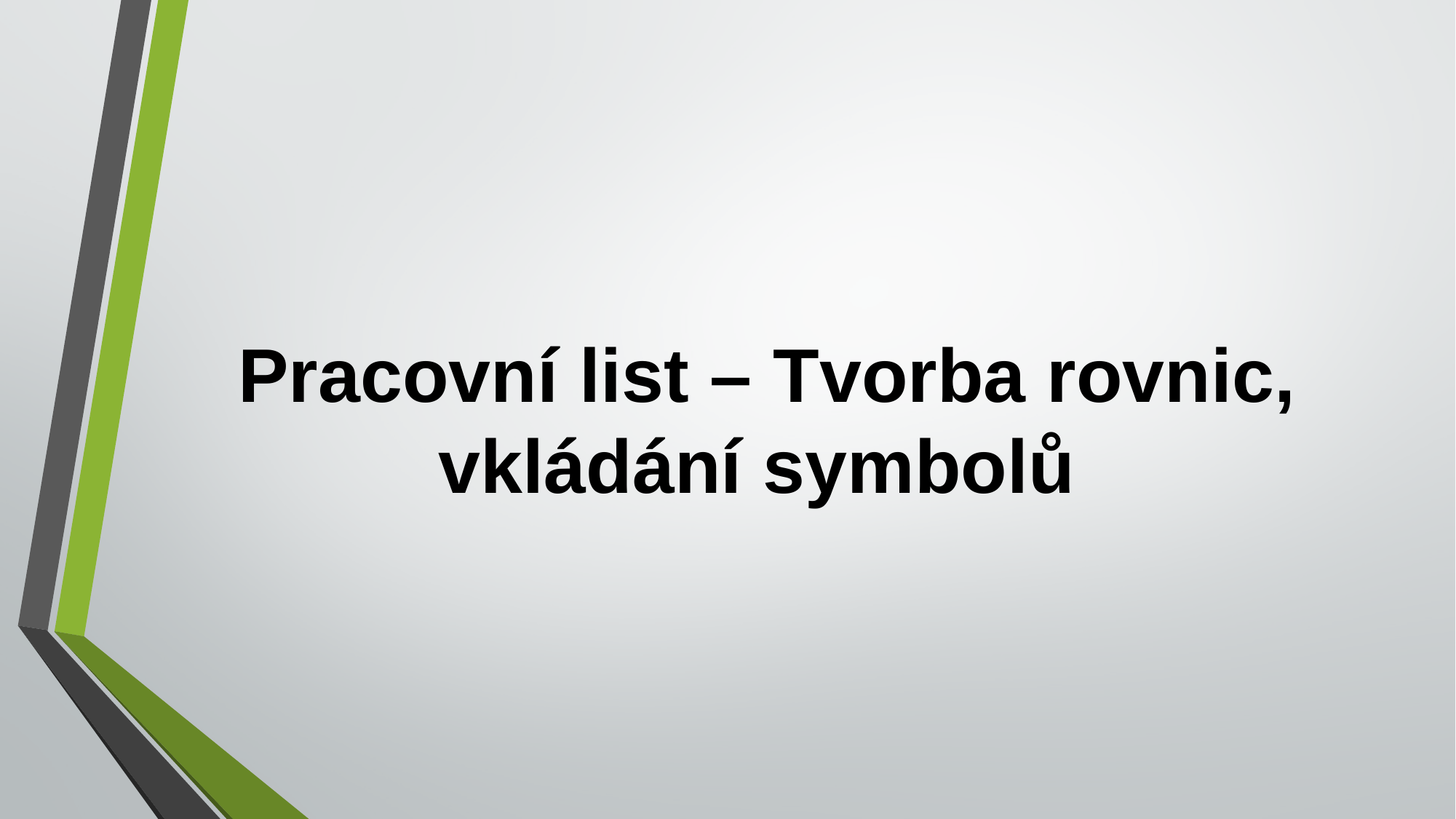

# Pracovní list – Tvorba rovnic, vkládání symbolů